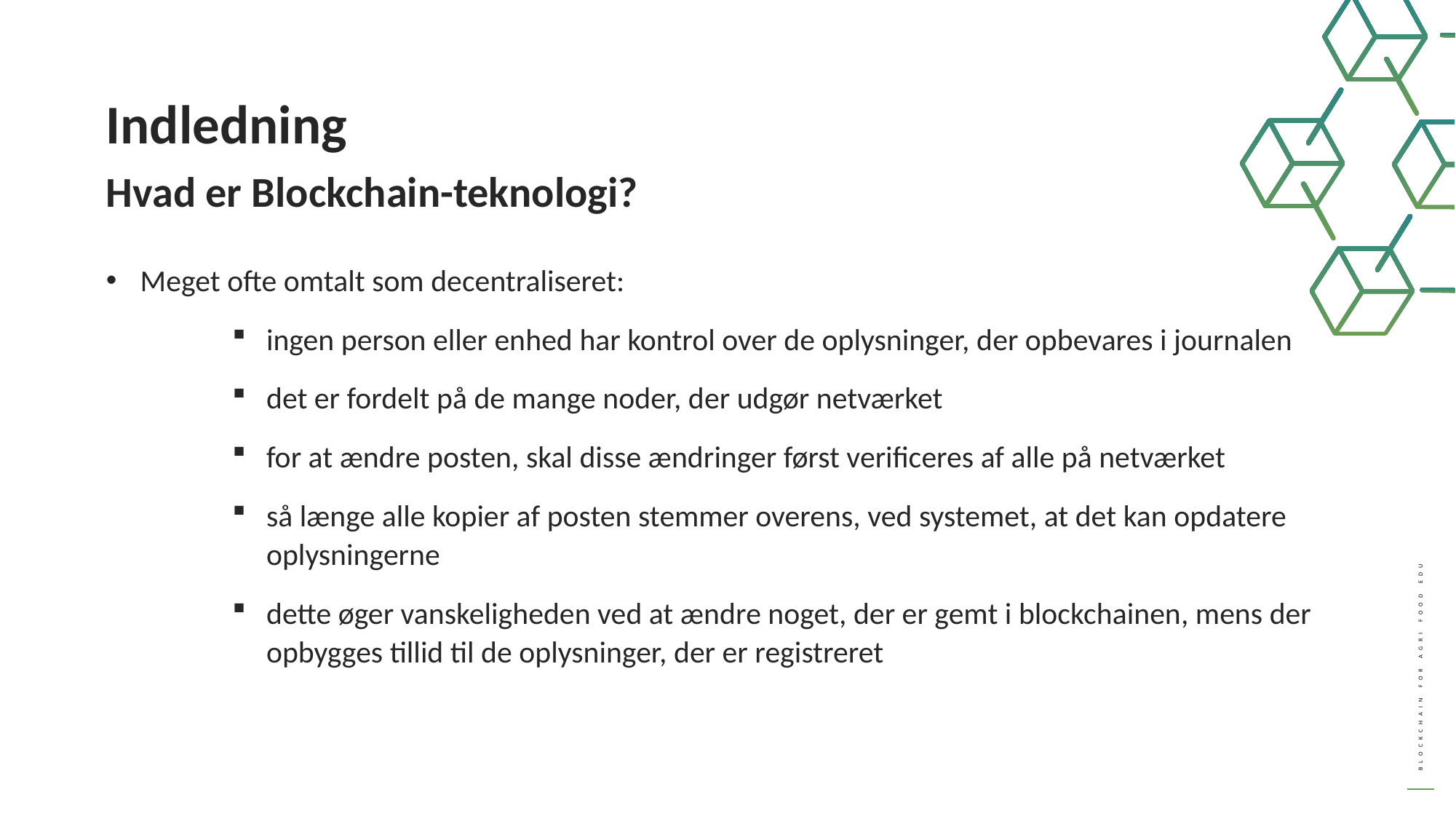

Indledning
Hvad er Blockchain-teknologi?
Meget ofte omtalt som decentraliseret:
ingen person eller enhed har kontrol over de oplysninger, der opbevares i journalen
det er fordelt på de mange noder, der udgør netværket
for at ændre posten, skal disse ændringer først verificeres af alle på netværket
så længe alle kopier af posten stemmer overens, ved systemet, at det kan opdatere oplysningerne
dette øger vanskeligheden ved at ændre noget, der er gemt i blockchainen, mens der opbygges tillid til de oplysninger, der er registreret